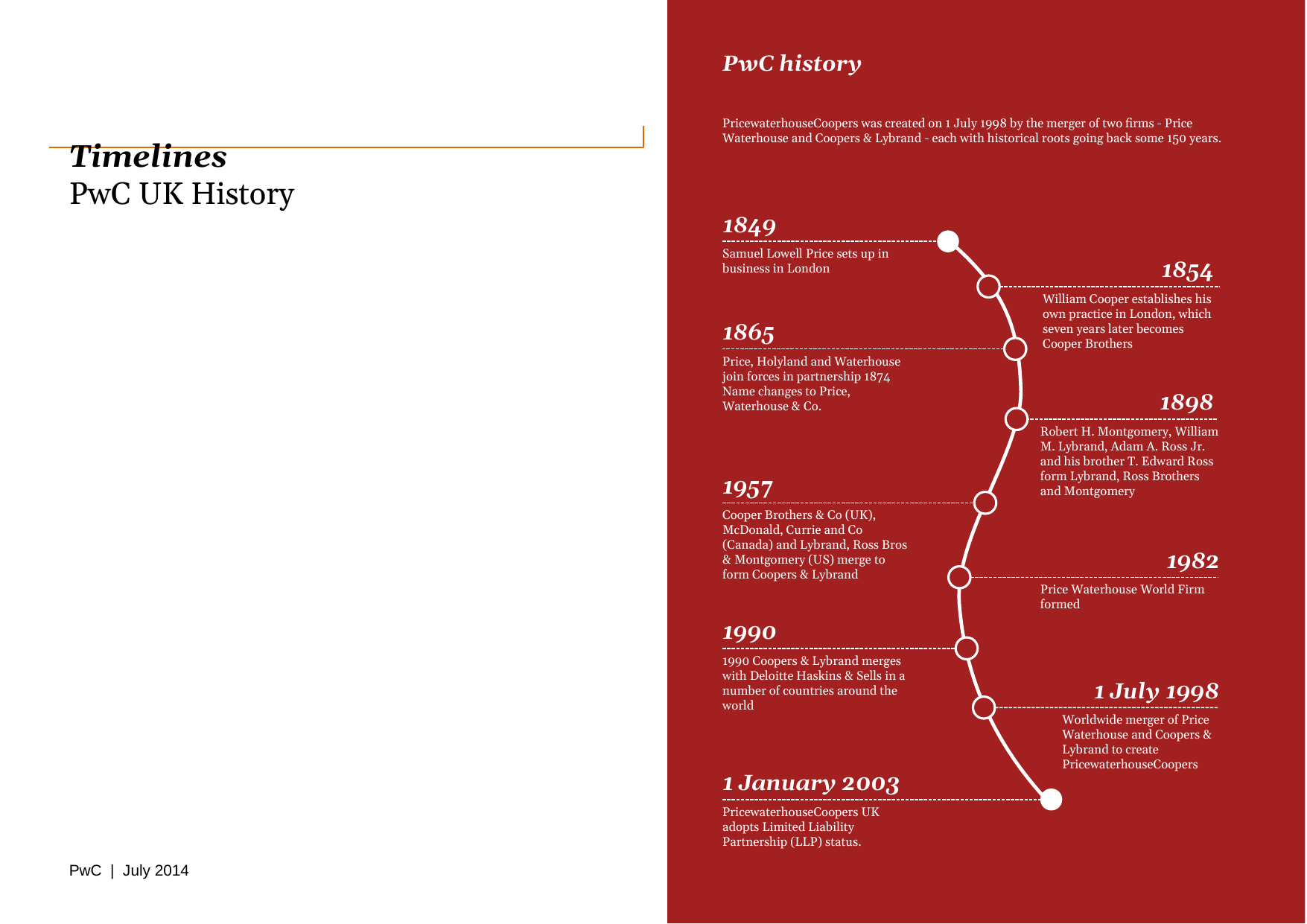

PwC history

PricewaterhouseCoopers was created on 1 July 1998 by the merger of two firms - Price Waterhouse and Coopers & Lybrand - each with historical roots going back some 150 years.
# Timelines PwC UK History
1849

Samuel Lowell Price sets up in business in London
1854

William Cooper establishes his own practice in London, which seven years later becomes Cooper Brothers
1865

Price, Holyland and Waterhouse join forces in partnership 1874 Name changes to Price, Waterhouse & Co.
1898

Robert H. Montgomery, William M. Lybrand, Adam A. Ross Jr. and his brother T. Edward Ross form Lybrand, Ross Brothers and Montgomery
1957

Cooper Brothers & Co (UK), McDonald, Currie and Co (Canada) and Lybrand, Ross Bros & Montgomery (US) merge to form Coopers & Lybrand
1982

Price Waterhouse World Firm formed
1990

1990 Coopers & Lybrand merges with Deloitte Haskins & Sells in a number of countries around the world
1 July 1998

Worldwide merger of Price Waterhouse and Coopers & Lybrand to create PricewaterhouseCoopers
1 January 2003

PricewaterhouseCoopers UK adopts Limited Liability Partnership (LLP) status.
115